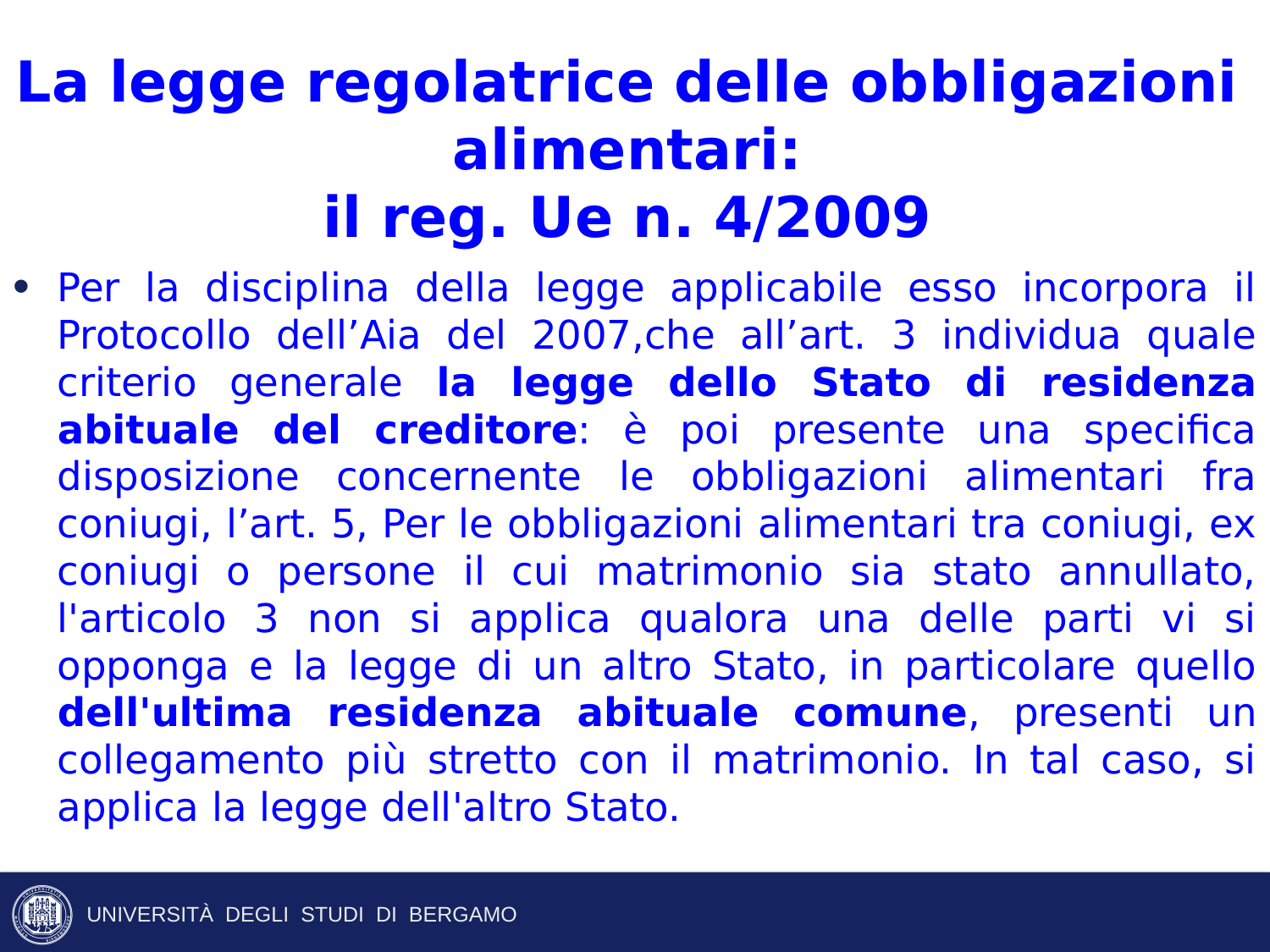

# La legge regolatrice delle obbligazioni alimentari: il reg. Ue n. 4/2009
Per la disciplina della legge applicabile esso incorpora il Protocollo dell’Aia del 2007,che all’art. 3 individua quale criterio generale la legge dello Stato di residenza abituale del creditore: è poi presente una specifica disposizione concernente le obbligazioni alimentari fra coniugi, l’art. 5, Per le obbligazioni alimentari tra coniugi, ex coniugi o persone il cui matrimonio sia stato annullato, l'articolo 3 non si applica qualora una delle parti vi si opponga e la legge di un altro Stato, in particolare quello dell'ultima residenza abituale comune, presenti un collegamento più stretto con il matrimonio. In tal caso, si applica la legge dell'altro Stato.